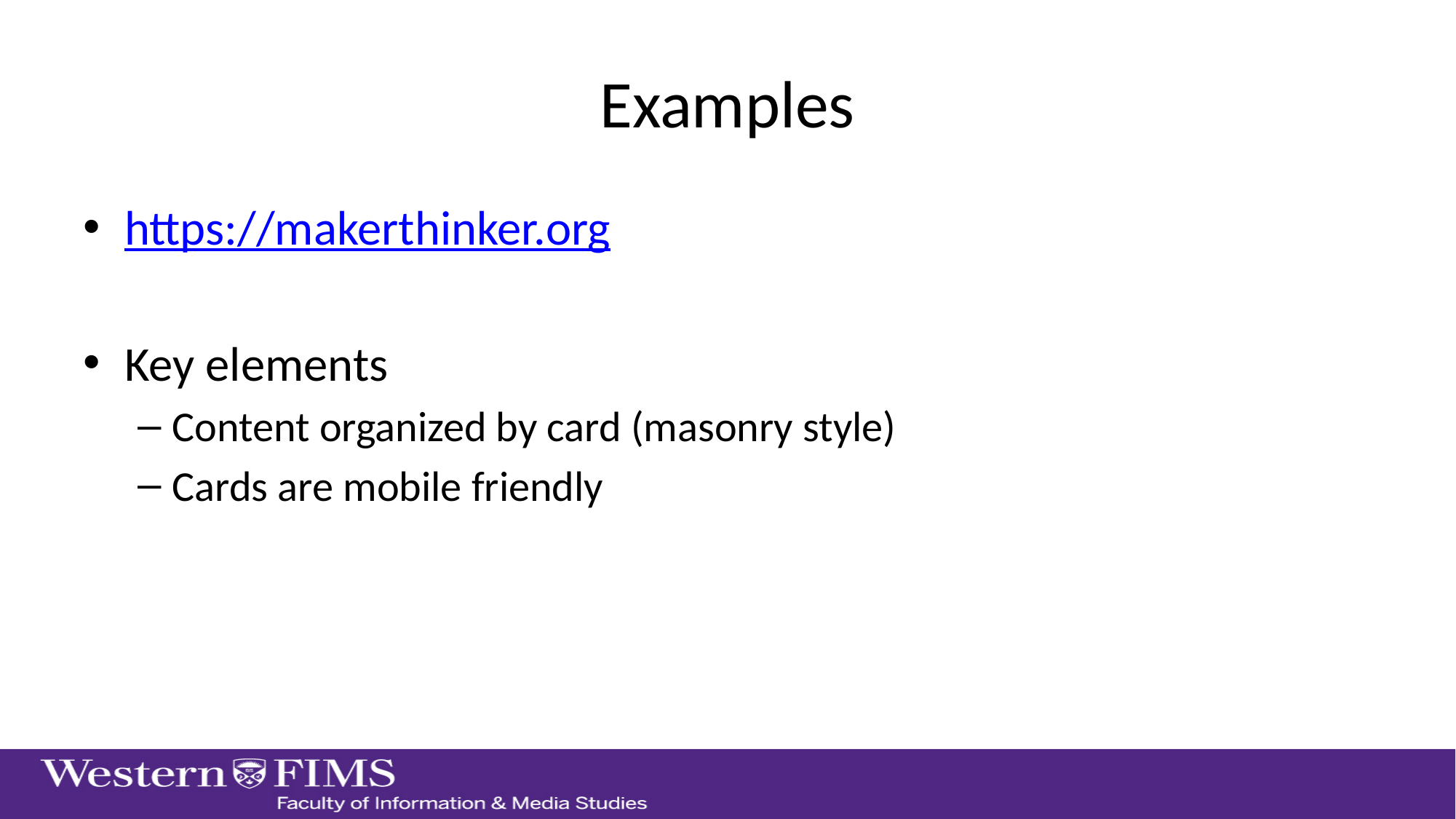

# Examples
https://makerthinker.org

Key elements
Content organized by card (masonry style)
Cards are mobile friendly